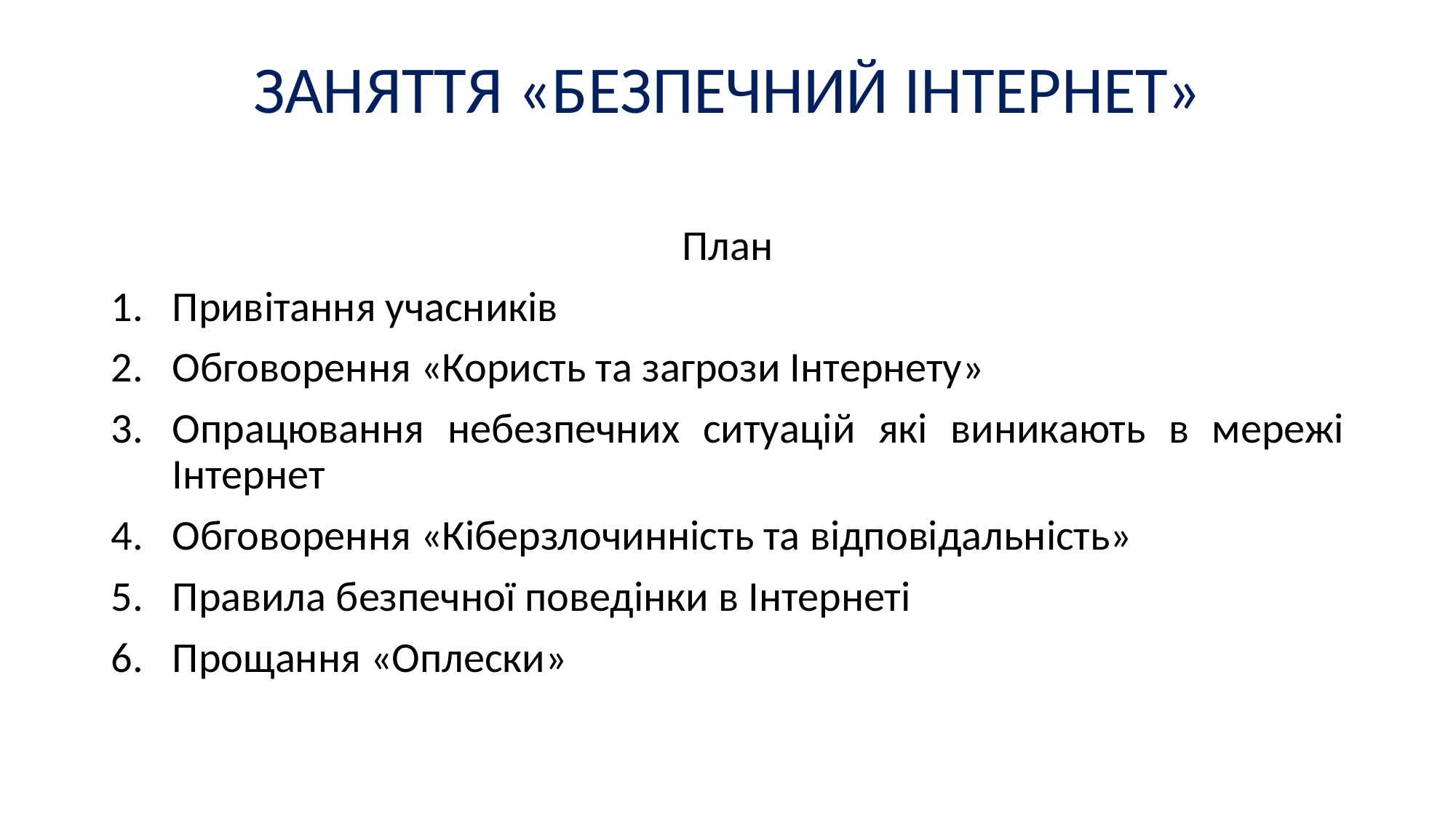

# ЗАНЯТТЯ «БЕЗПЕЧНИЙ ІНТЕРНЕТ»
План
Привітання учасників
Обговорення «Користь та загрози Інтернету»
Опрацювання небезпечних ситуацій які виникають в мережі Інтернет
Обговорення «Кіберзлочинність та відповідальність»
Правила безпечної поведінки в Інтернеті
Прощання «Оплески»